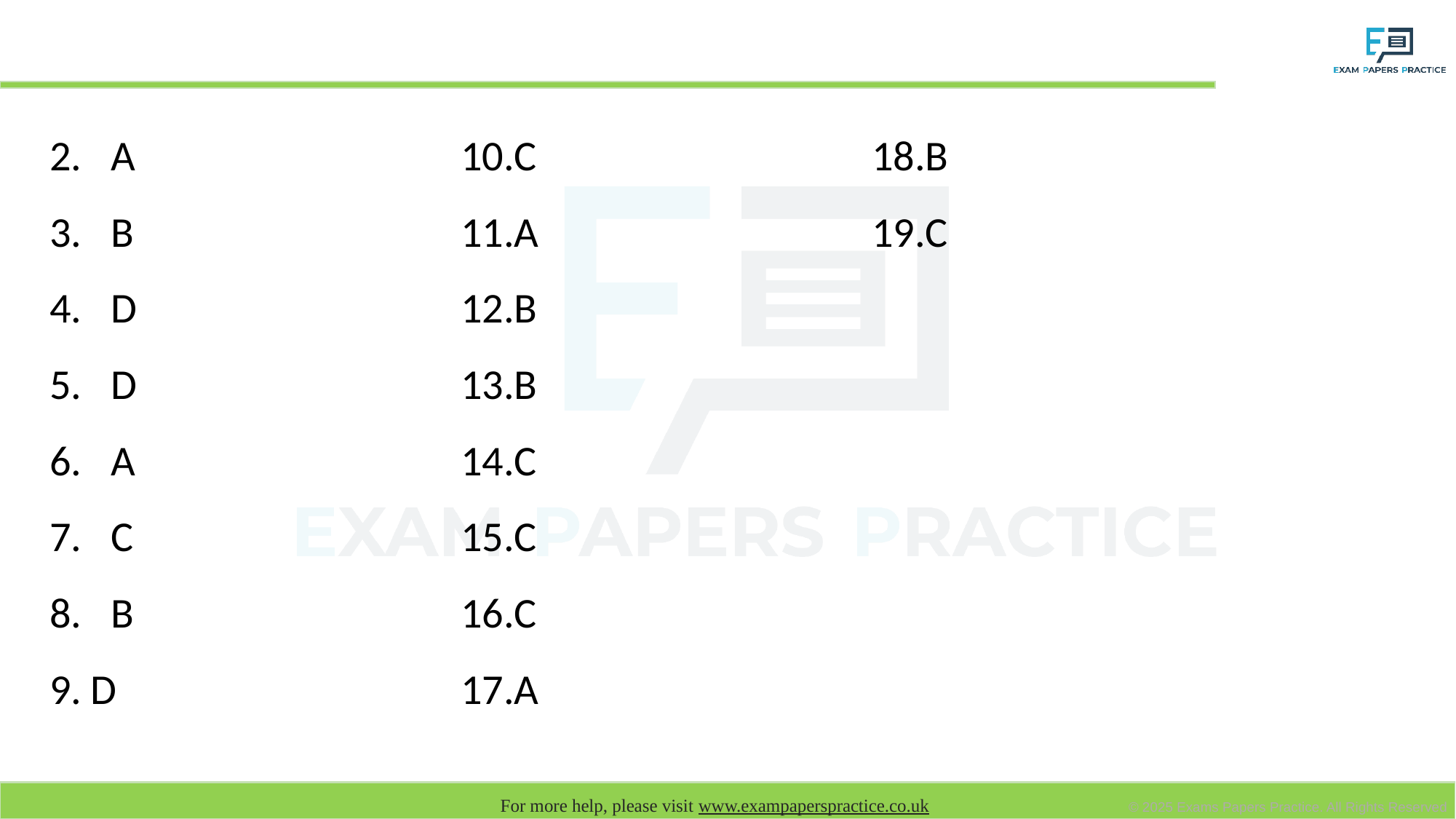

# Answers by slide
A
B
D
D
A
C
B
D
C
A
B
B
C
C
C
A
B
C